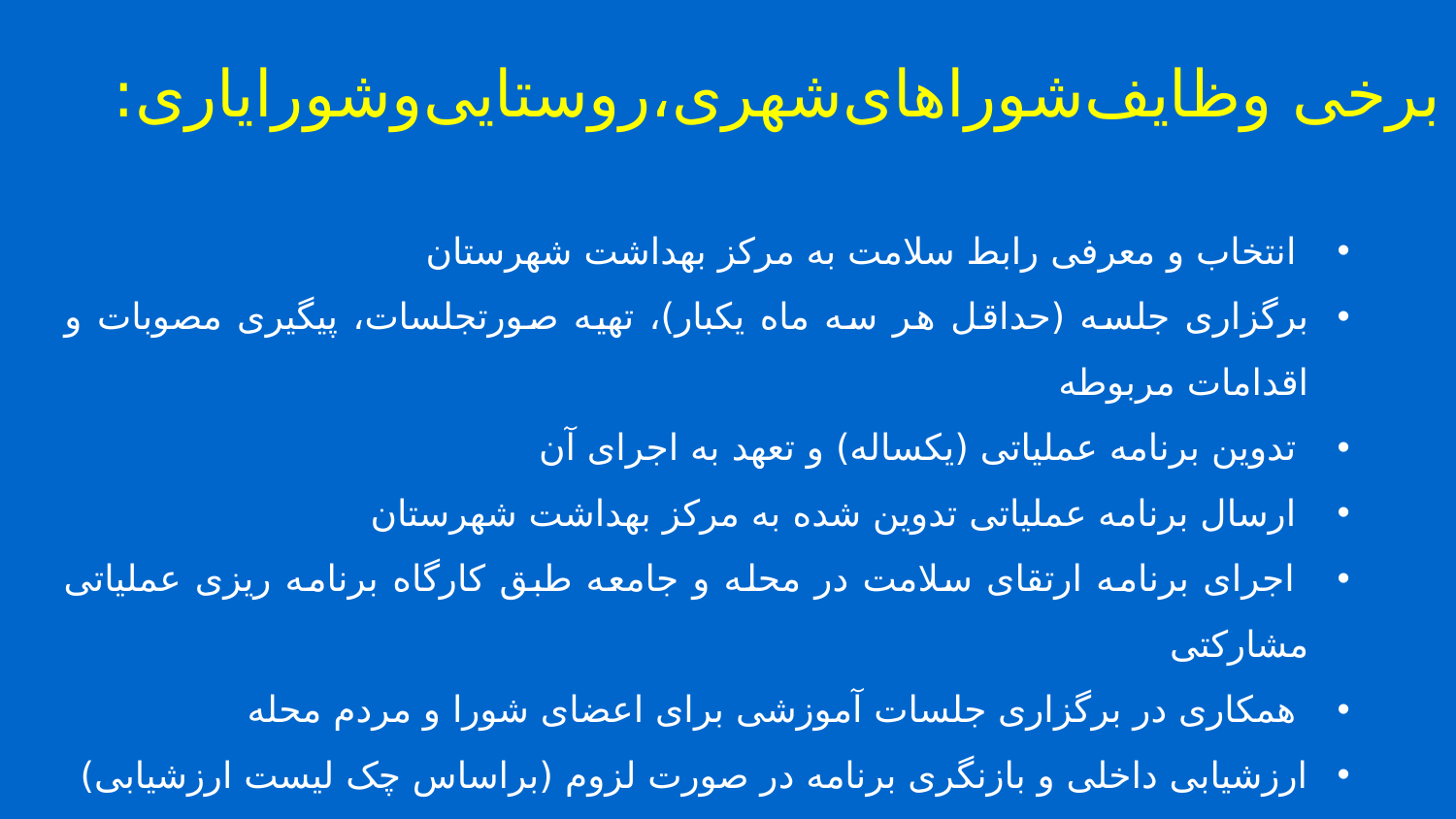

برخی وظایف‌شوراهای‌شهری‌،روستایی‌و‌شورایاری:
 انتخاب و معرفی رابط سلامت به مرکز بهداشت شهرستان
برگزاری جلسه (حداقل هر سه ماه یکبار)، تهیه صورتجلسات، پیگیری مصوبات و اقدامات مربوطه
 تدوین برنامه عملیاتی (یکساله) و تعهد به اجرای آن
 ارسال برنامه عملیاتی تدوین شده به مرکز بهداشت شهرستان
 اجرای برنامه ارتقای سلامت در محله و جامعه طبق کارگاه برنامه ریزی عملیاتی مشارکتی
 همکاری در برگزاری جلسات آموزشی برای اعضای شورا و مردم محله
ارزشیابی داخلی و بازنگری برنامه در صورت لزوم (براساس چک لیست ارزشیابی)